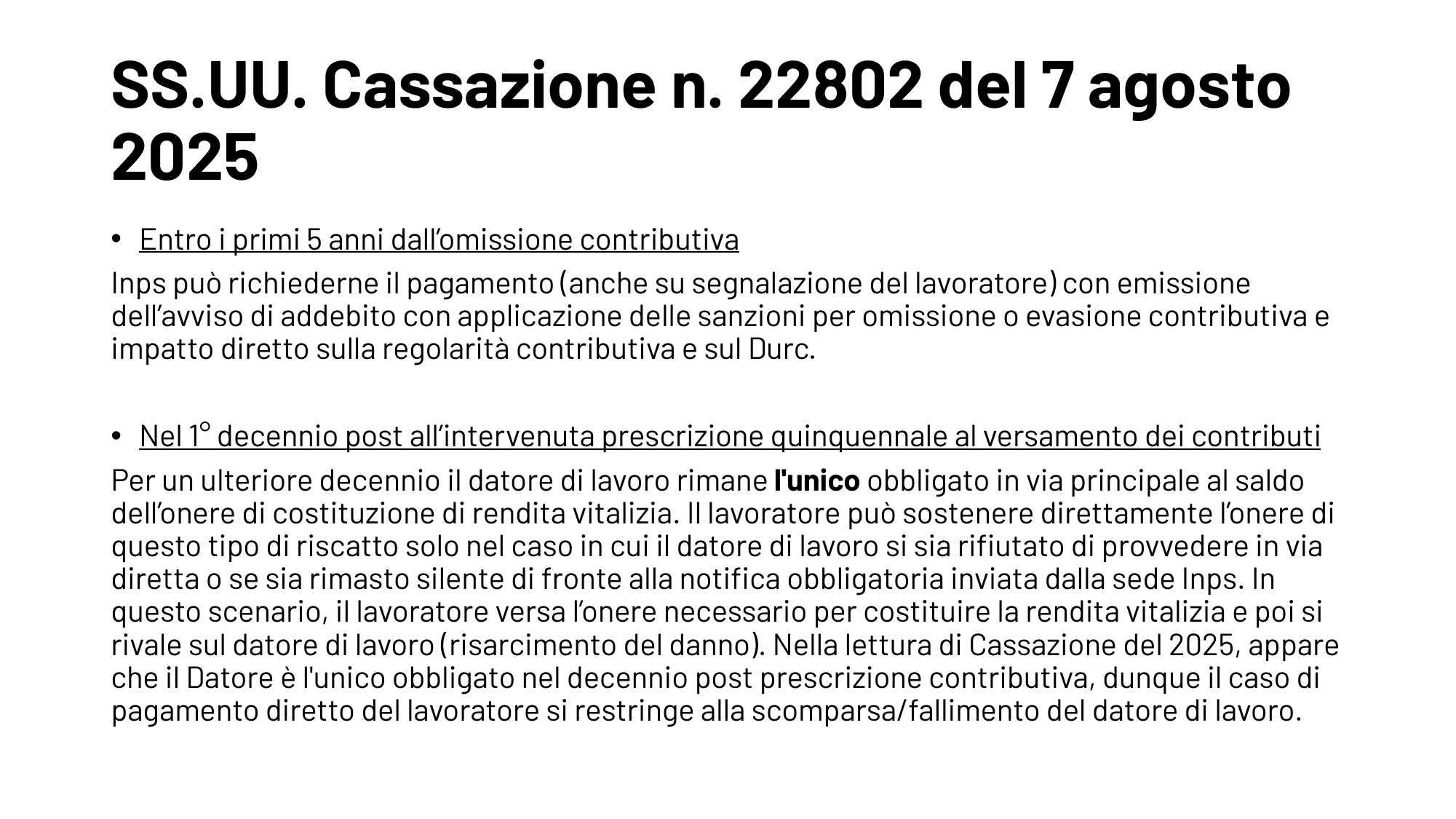

# SS.UU. Cassazione n. 22802 del 7 agosto 2025
Entro i primi 5 anni dall’omissione contributiva
Inps può richiederne il pagamento (anche su segnalazione del lavoratore) con emissione dell’avviso di addebito con applicazione delle sanzioni per omissione o evasione contributiva e impatto diretto sulla regolarità contributiva e sul Durc.

Nel 1° decennio post all’intervenuta prescrizione quinquennale al versamento dei contributi
Per un ulteriore decennio il datore di lavoro rimane l'unico obbligato in via principale al saldo dell’onere di costituzione di rendita vitalizia. Il lavoratore può sostenere direttamente l’onere di questo tipo di riscatto solo nel caso in cui il datore di lavoro si sia rifiutato di provvedere in via diretta o se sia rimasto silente di fronte alla notifica obbligatoria inviata dalla sede Inps. In questo scenario, il lavoratore versa l’onere necessario per costituire la rendita vitalizia e poi si rivale sul datore di lavoro (risarcimento del danno). Nella lettura di Cassazione del 2025, appare che il Datore è l'unico obbligato nel decennio post prescrizione contributiva, dunque il caso di pagamento diretto del lavoratore si restringe alla scomparsa/fallimento del datore di lavoro.